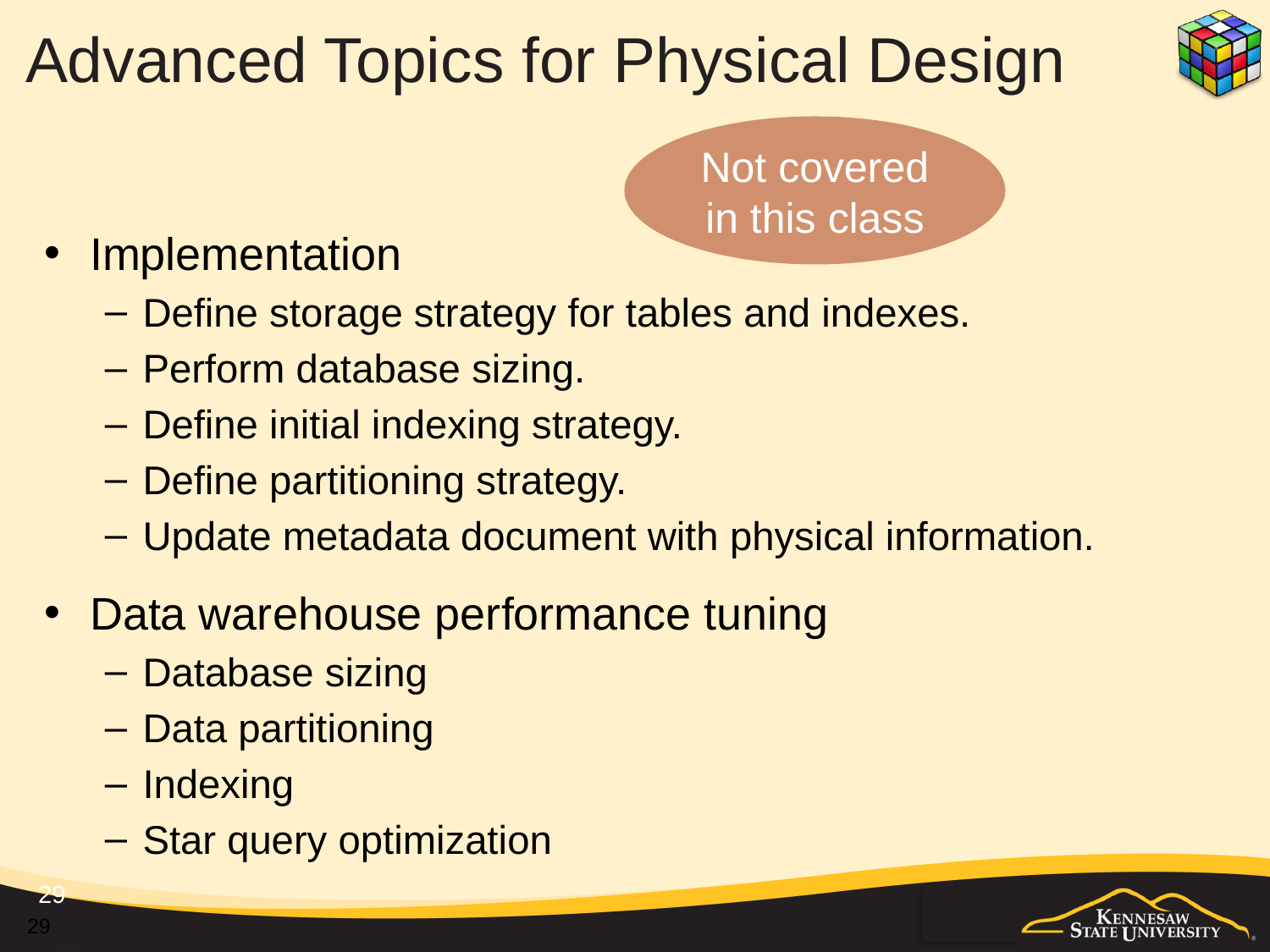

# Advanced Topics for Physical Design
Not covered in this class

Implementation
Define storage strategy for tables and indexes.
Perform database sizing.
Define initial indexing strategy.
Define partitioning strategy.
Update metadata document with physical information.
Data warehouse performance tuning
Database sizing
Data partitioning
Indexing
Star query optimization
29
29